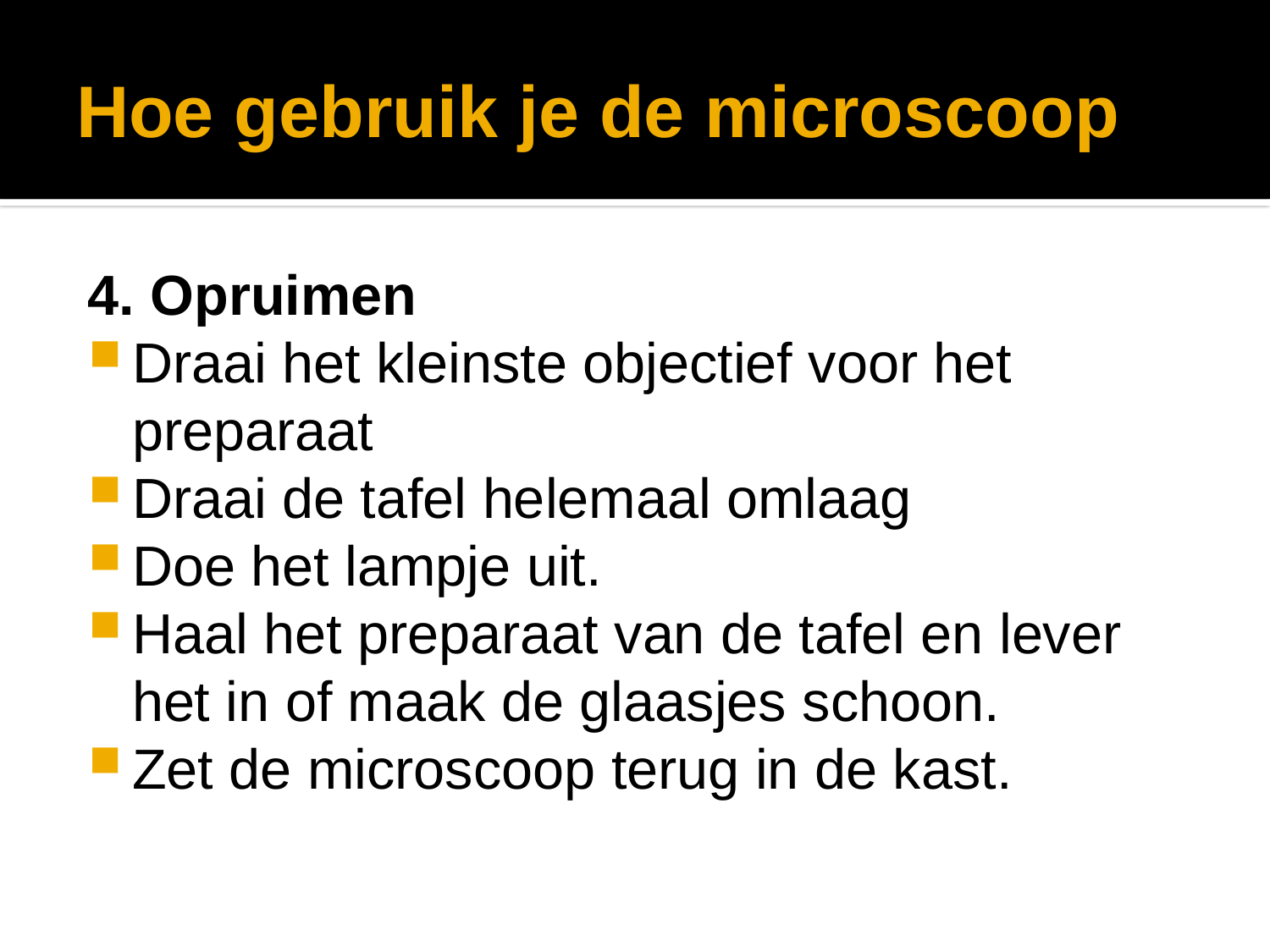

# Hoe gebruik je de microscoop
4. Opruimen
Draai het kleinste objectief voor het preparaat
Draai de tafel helemaal omlaag
Doe het lampje uit.
Haal het preparaat van de tafel en lever het in of maak de glaasjes schoon.
Zet de microscoop terug in de kast.